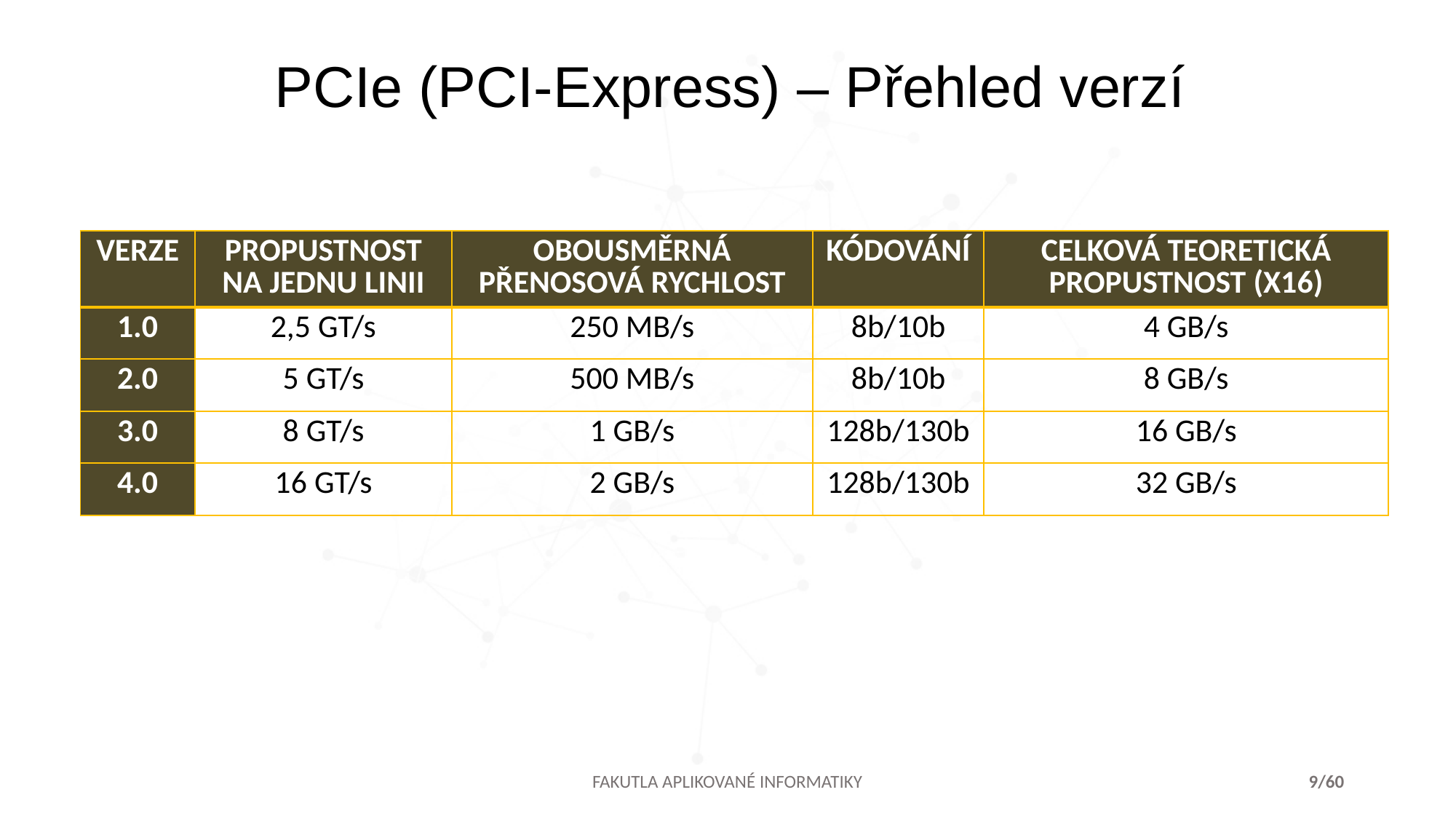

PCIe (PCI-Express) – Přehled verzí
| VERZE | PROPUSTNOST NA JEDNU LINII | OBOUSMĚRNÁ PŘENOSOVÁ RYCHLOST | KÓDOVÁNÍ | CELKOVÁ TEORETICKÁ PROPUSTNOST (X16) |
| --- | --- | --- | --- | --- |
| 1.0 | 2,5 GT/s | 250 MB/s | 8b/10b | 4 GB/s |
| 2.0 | 5 GT/s | 500 MB/s | 8b/10b | 8 GB/s |
| 3.0 | 8 GT/s | 1 GB/s | 128b/130b | 16 GB/s |
| 4.0 | 16 GT/s | 2 GB/s | 128b/130b | 32 GB/s |
FAKUTLA APLIKOVANÉ INFORMATIKY
9/60